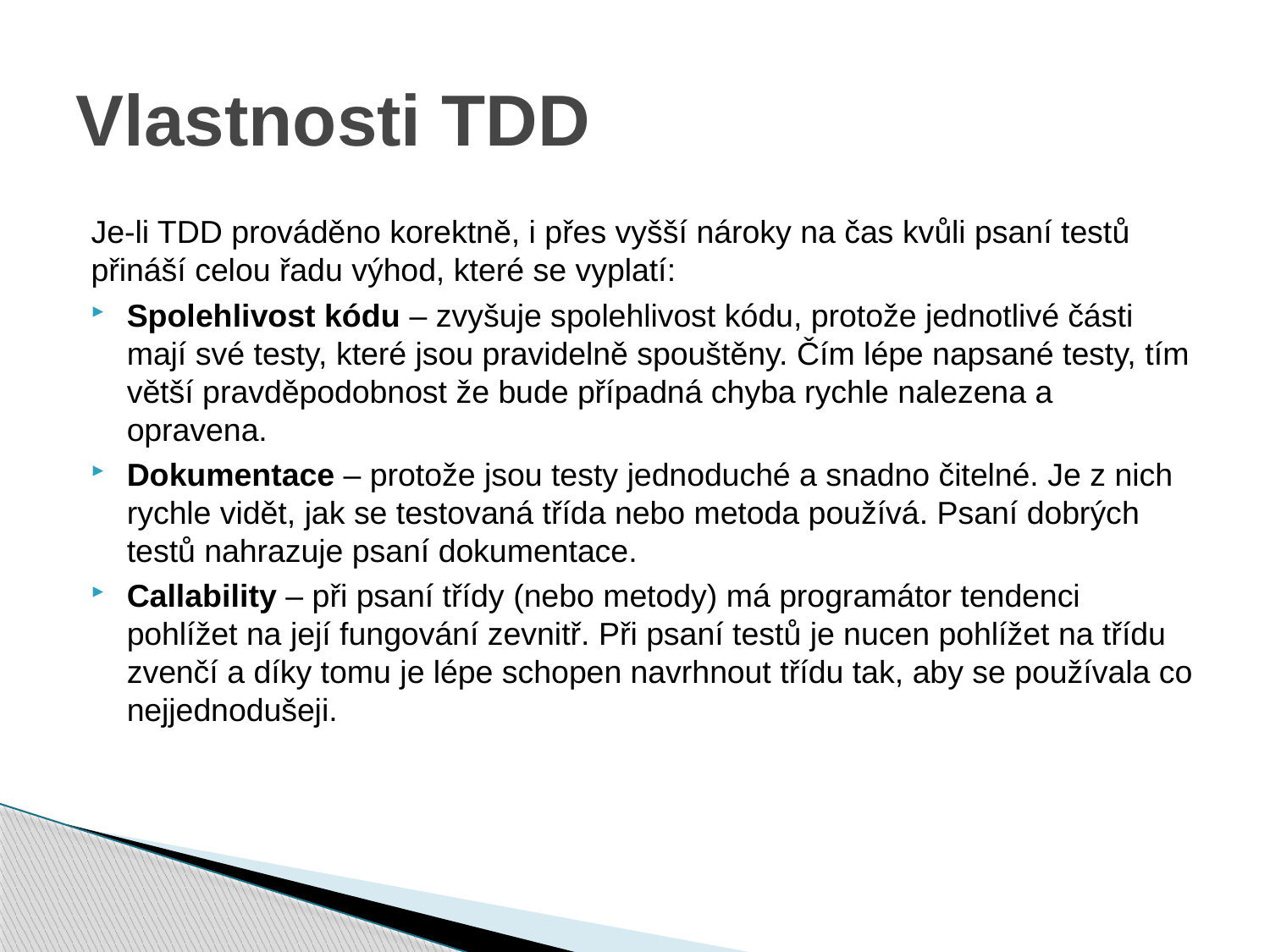

# Vlastnosti TDD
Je-li TDD prováděno korektně, i přes vyšší nároky na čas kvůli psaní testů přináší celou řadu výhod, které se vyplatí:
Spolehlivost kódu – zvyšuje spolehlivost kódu, protože jednotlivé části mají své testy, které jsou pravidelně spouštěny. Čím lépe napsané testy, tím větší pravděpodobnost že bude případná chyba rychle nalezena a opravena.
Dokumentace – protože jsou testy jednoduché a snadno čitelné. Je z nich rychle vidět, jak se testovaná třída nebo metoda používá. Psaní dobrých testů nahrazuje psaní dokumentace.
Callability – při psaní třídy (nebo metody) má programátor tendenci pohlížet na její fungování zevnitř. Při psaní testů je nucen pohlížet na třídu zvenčí a díky tomu je lépe schopen navrhnout třídu tak, aby se používala co nejjednodušeji.